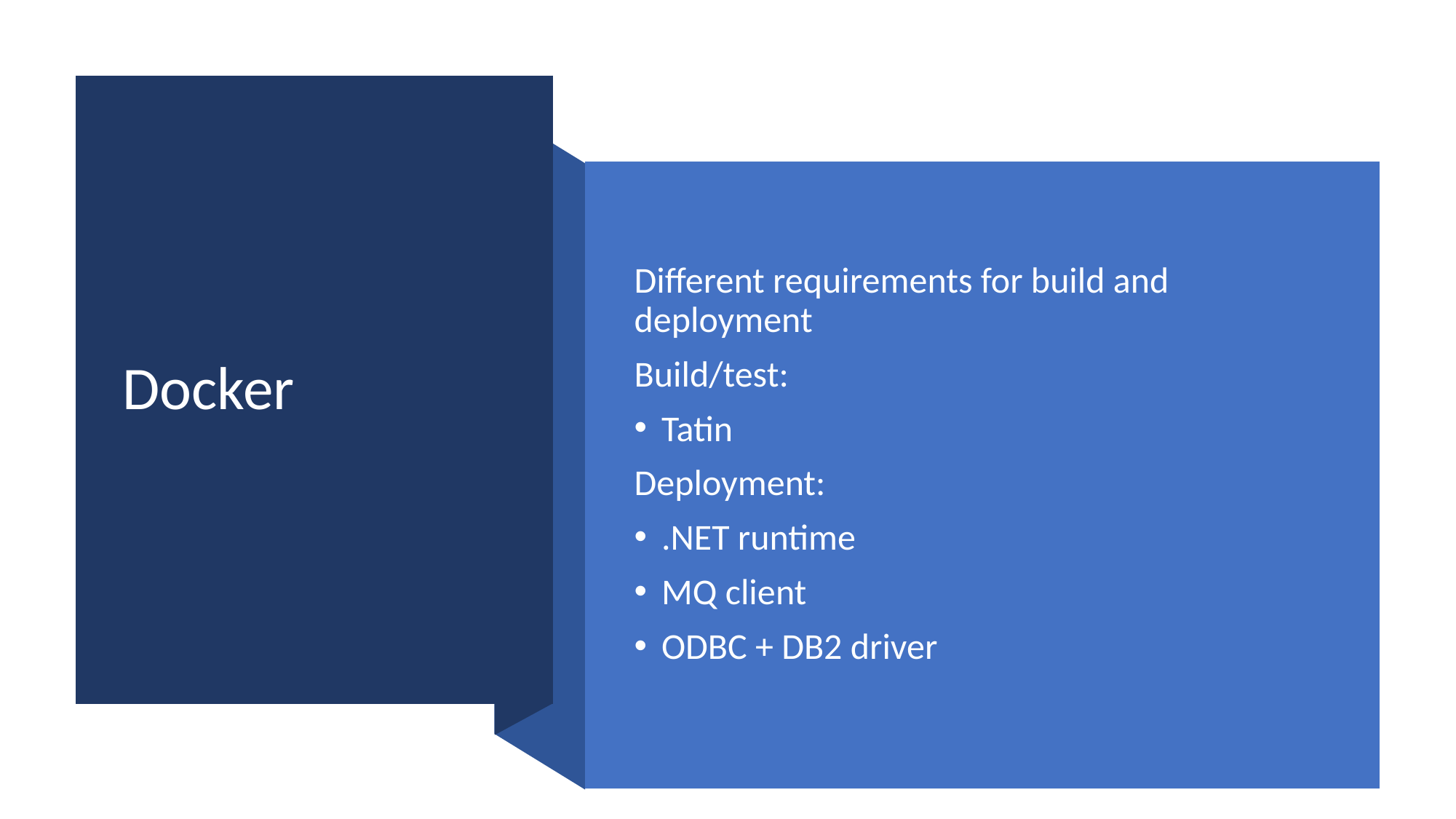

# Docker

Different requirements for build and deployment
Build/test:
Tatin
Deployment:
.NET runtime
MQ client
ODBC + DB2 driver